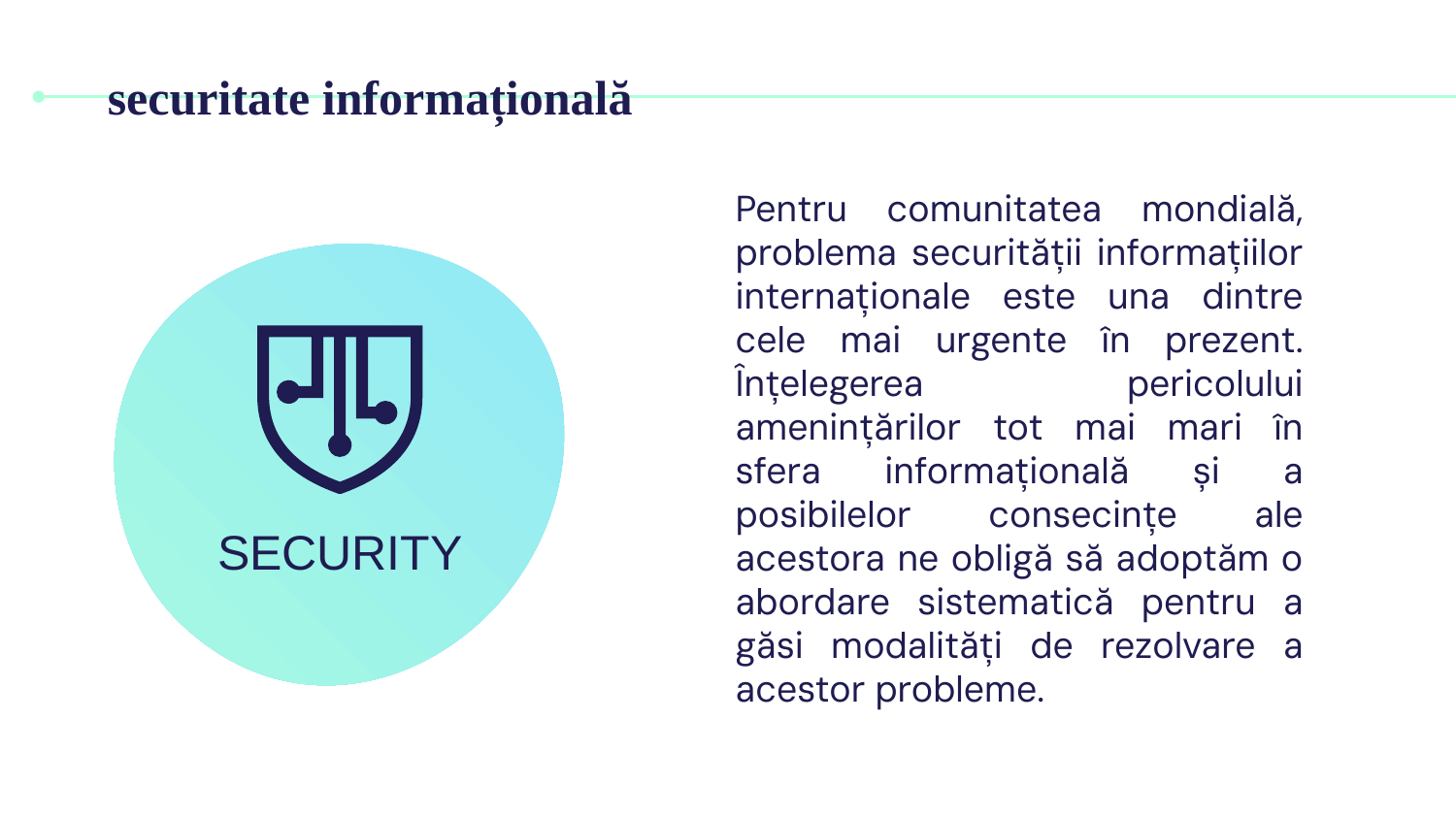

# securitate informațională
Pentru comunitatea mondială, problema securității informațiilor internaționale este una dintre cele mai urgente în prezent. Înțelegerea pericolului amenințărilor tot mai mari în sfera informațională și a posibilelor consecințe ale acestora ne obligă să adoptăm o abordare sistematică pentru a găsi modalități de rezolvare a acestor probleme.

SECURITY